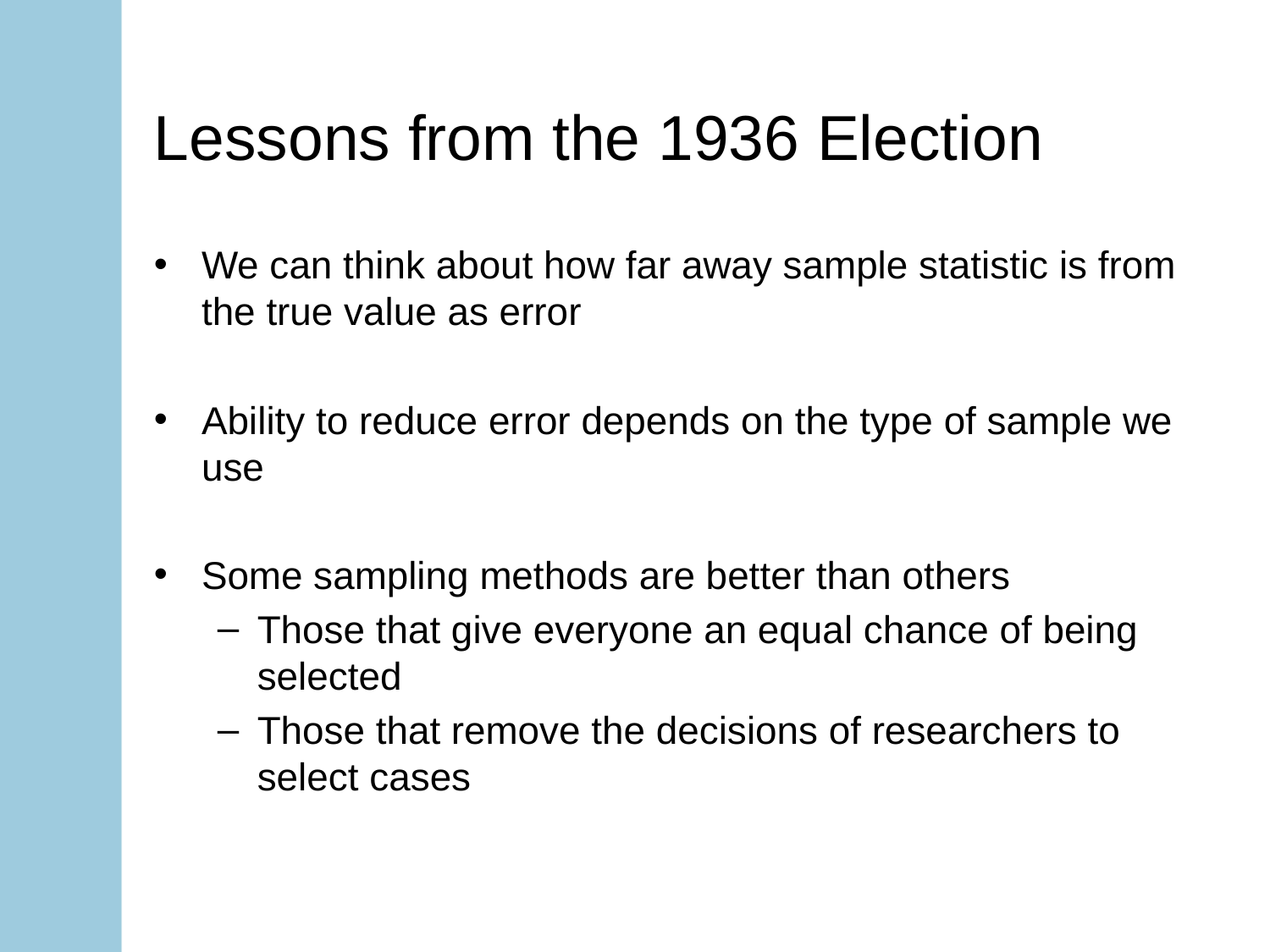

# Lessons from the 1936 Election
We can think about how far away sample statistic is from the true value as error

Ability to reduce error depends on the type of sample we use

Some sampling methods are better than others
Those that give everyone an equal chance of being selected
Those that remove the decisions of researchers to select cases